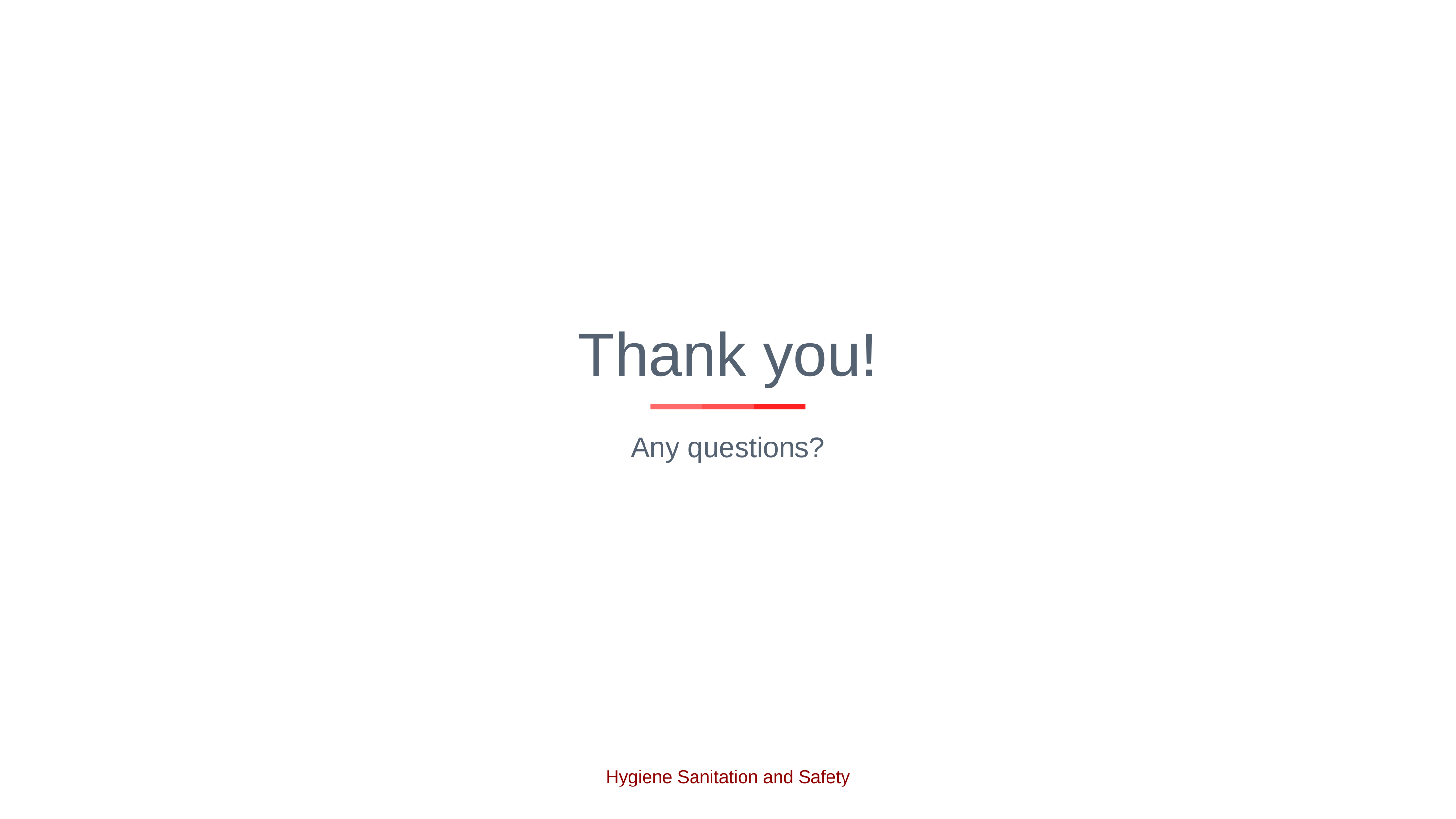

# Thank you!
Any questions?
Hygiene Sanitation and Safety